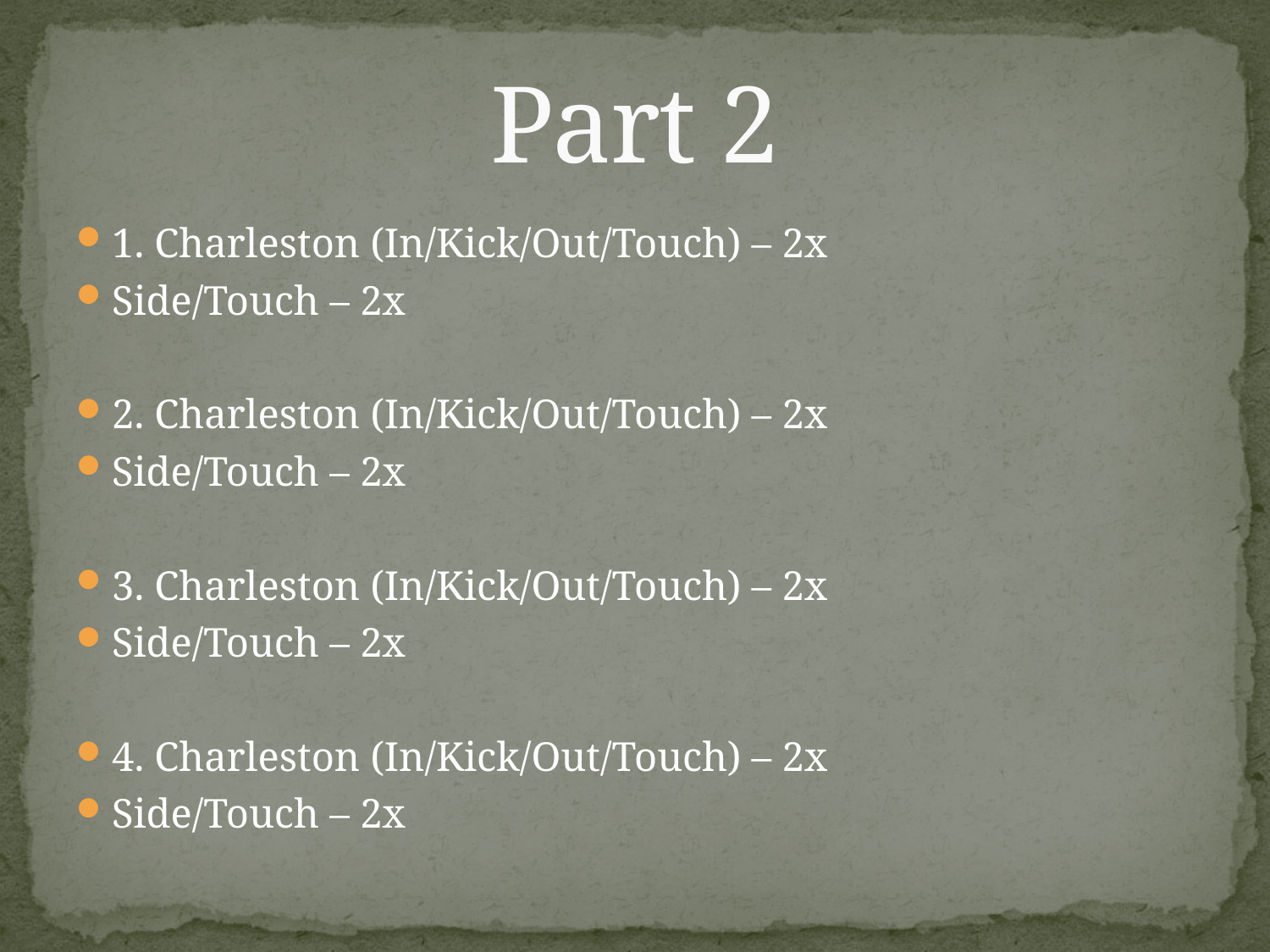

# Part 2
1. Charleston (In/Kick/Out/Touch) – 2x
Side/Touch – 2x

2. Charleston (In/Kick/Out/Touch) – 2x
Side/Touch – 2x

3. Charleston (In/Kick/Out/Touch) – 2x
Side/Touch – 2x

4. Charleston (In/Kick/Out/Touch) – 2x
Side/Touch – 2x